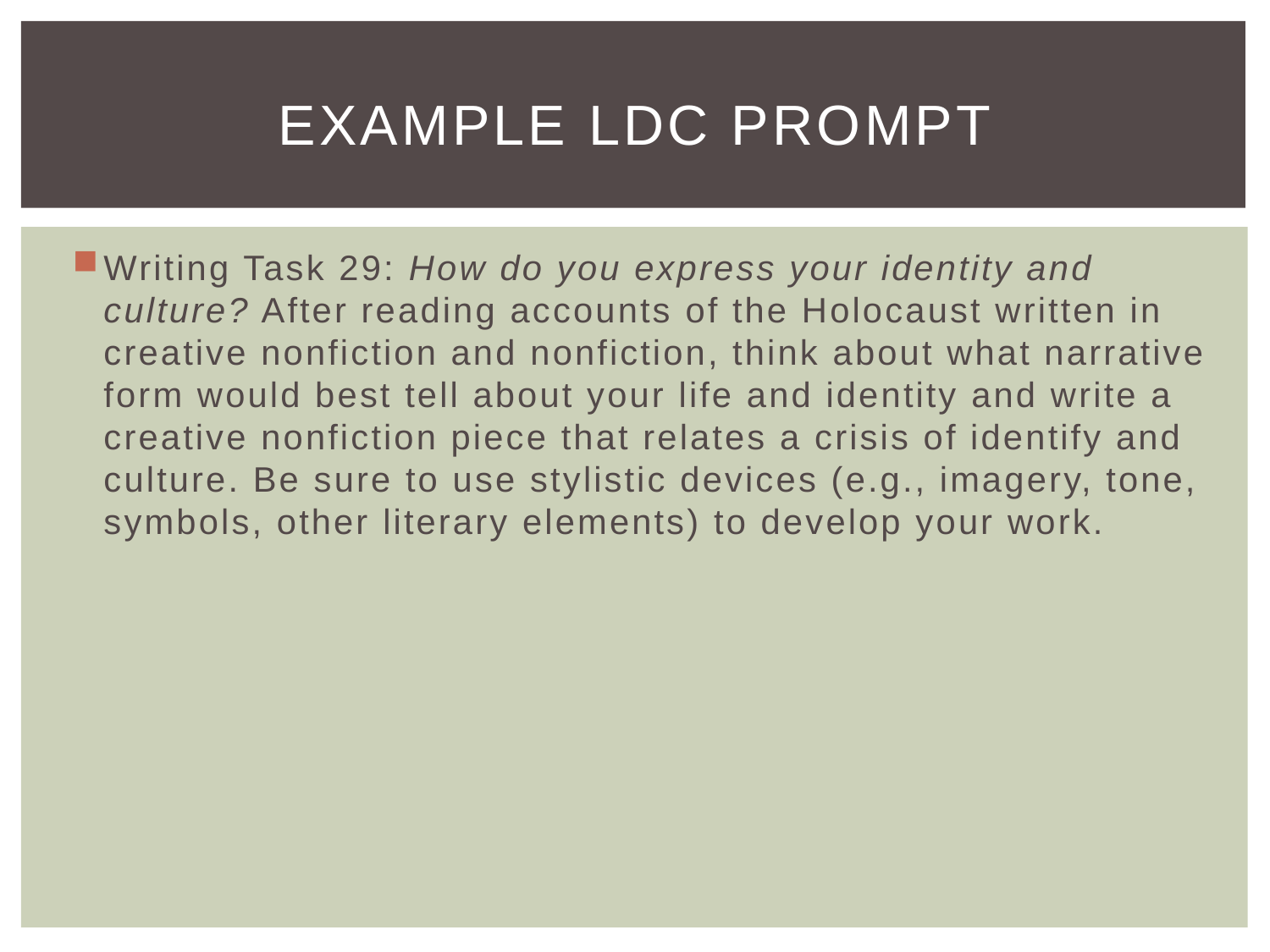

# Example LDC Prompt
Writing Task 29: How do you express your identity and culture? After reading accounts of the Holocaust written in creative nonfiction and nonfiction, think about what narrative form would best tell about your life and identity and write a creative nonfiction piece that relates a crisis of identify and culture. Be sure to use stylistic devices (e.g., imagery, tone, symbols, other literary elements) to develop your work.